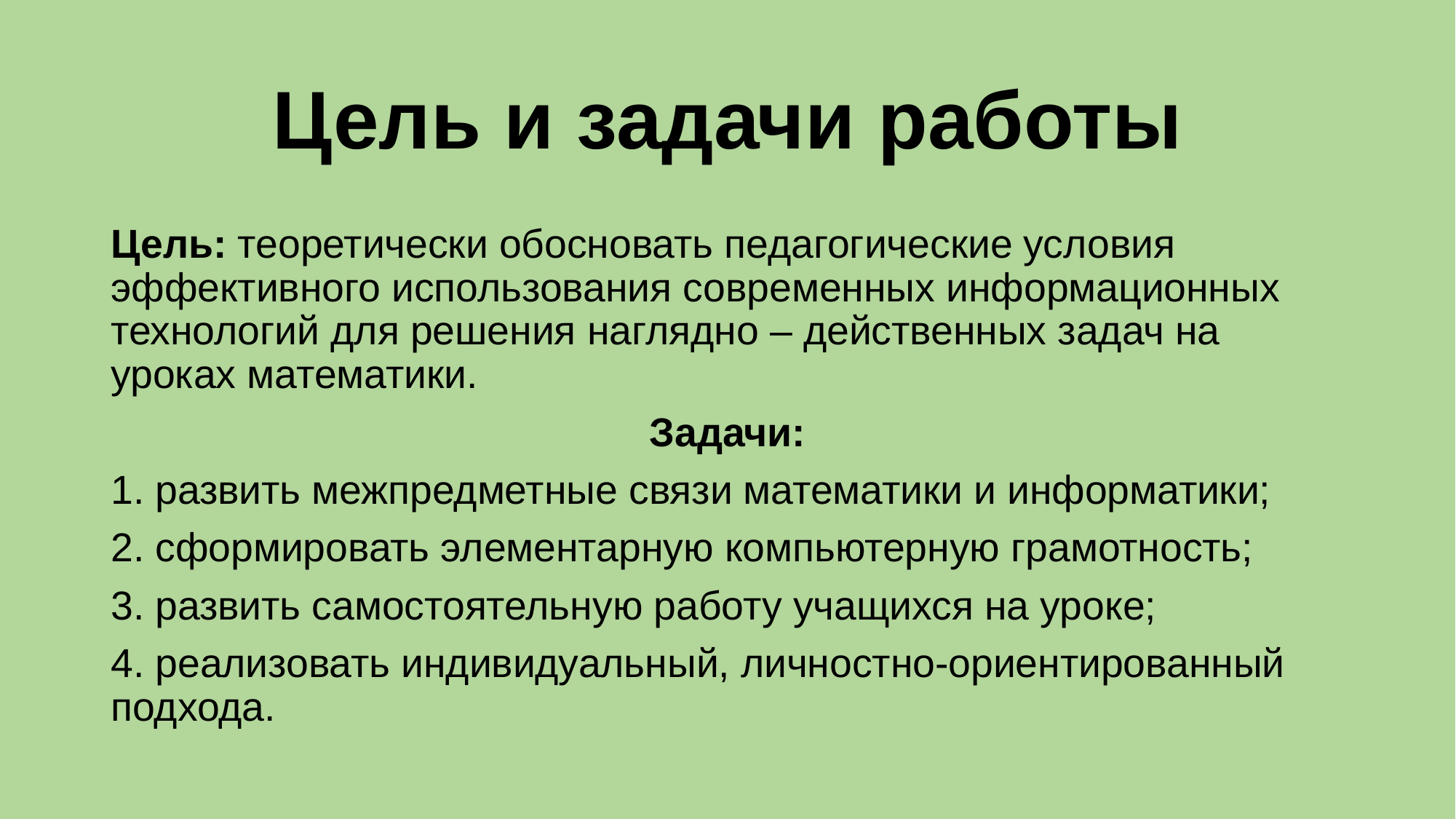

# Цель и задачи работы
Цель: теоретически обосновать педагогические условия эффективного использования современных информационных технологий для решения наглядно – действенных задач на уроках математики.
Задачи:
1. развить межпредметные связи математики и информатики;
2. сформировать элементарную компьютерную грамотность;
3. развить самостоятельную работу учащихся на уроке;
4. реализовать индивидуальный, личностно-ориентированный подхода.